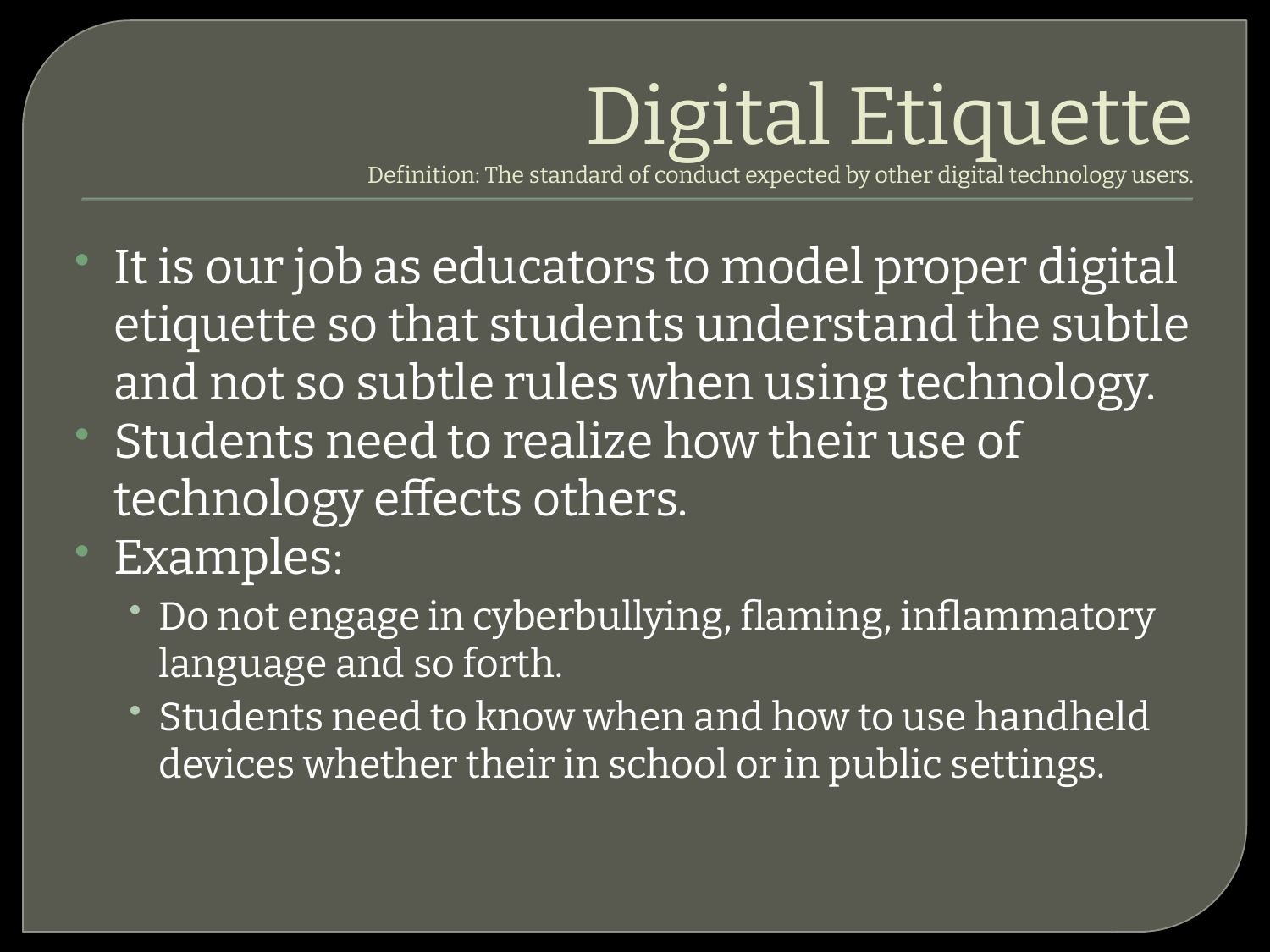

# Digital Etiquette Definition: The standard of conduct expected by other digital technology users.
It is our job as educators to model proper digital etiquette so that students understand the subtle and not so subtle rules when using technology.
Students need to realize how their use of technology effects others.
Examples:
Do not engage in cyberbullying, flaming, inflammatory language and so forth.
Students need to know when and how to use handheld devices whether their in school or in public settings.